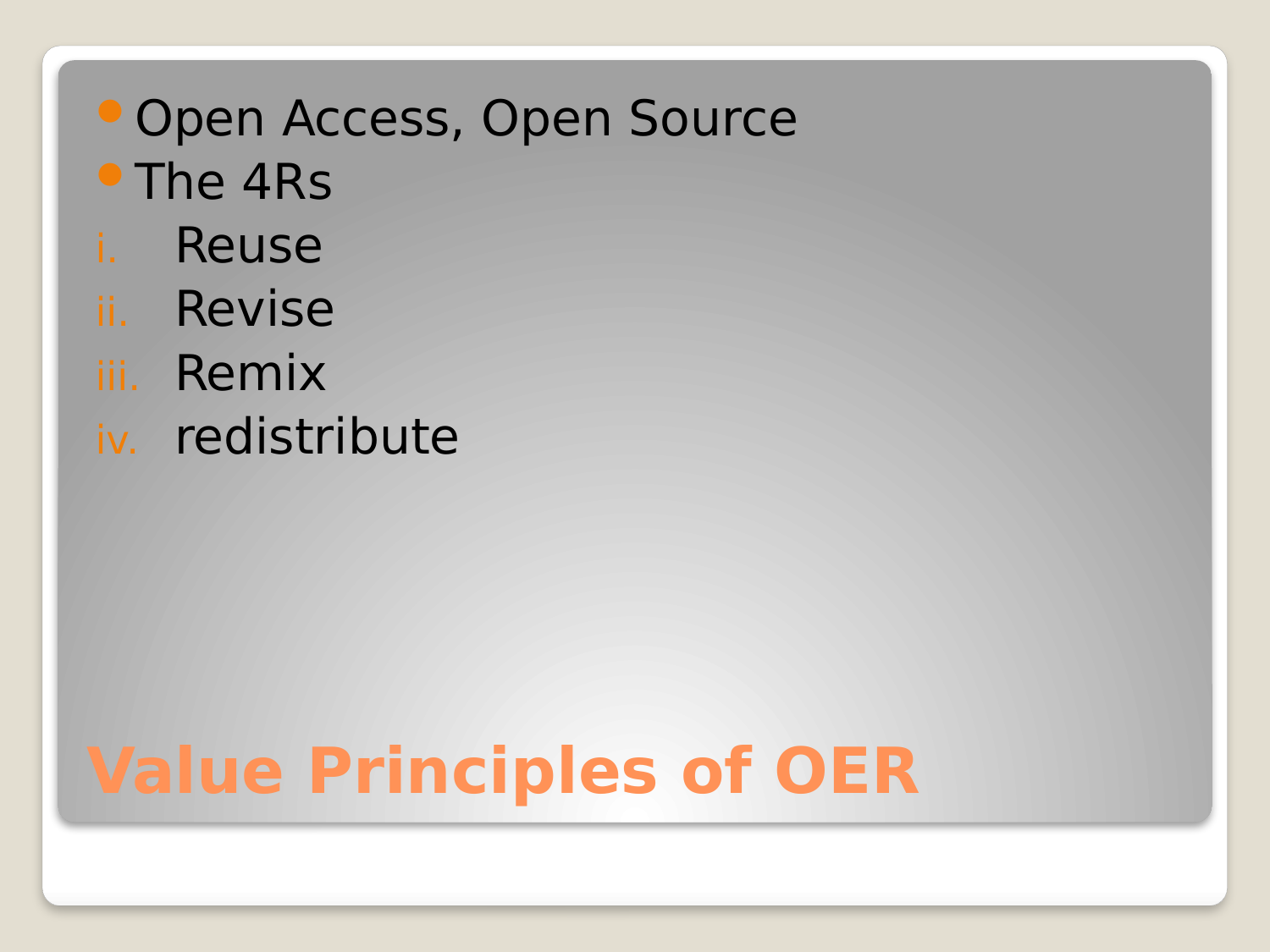

Open Access, Open Source
The 4Rs
Reuse
Revise
Remix
redistribute
# Value Principles of OER